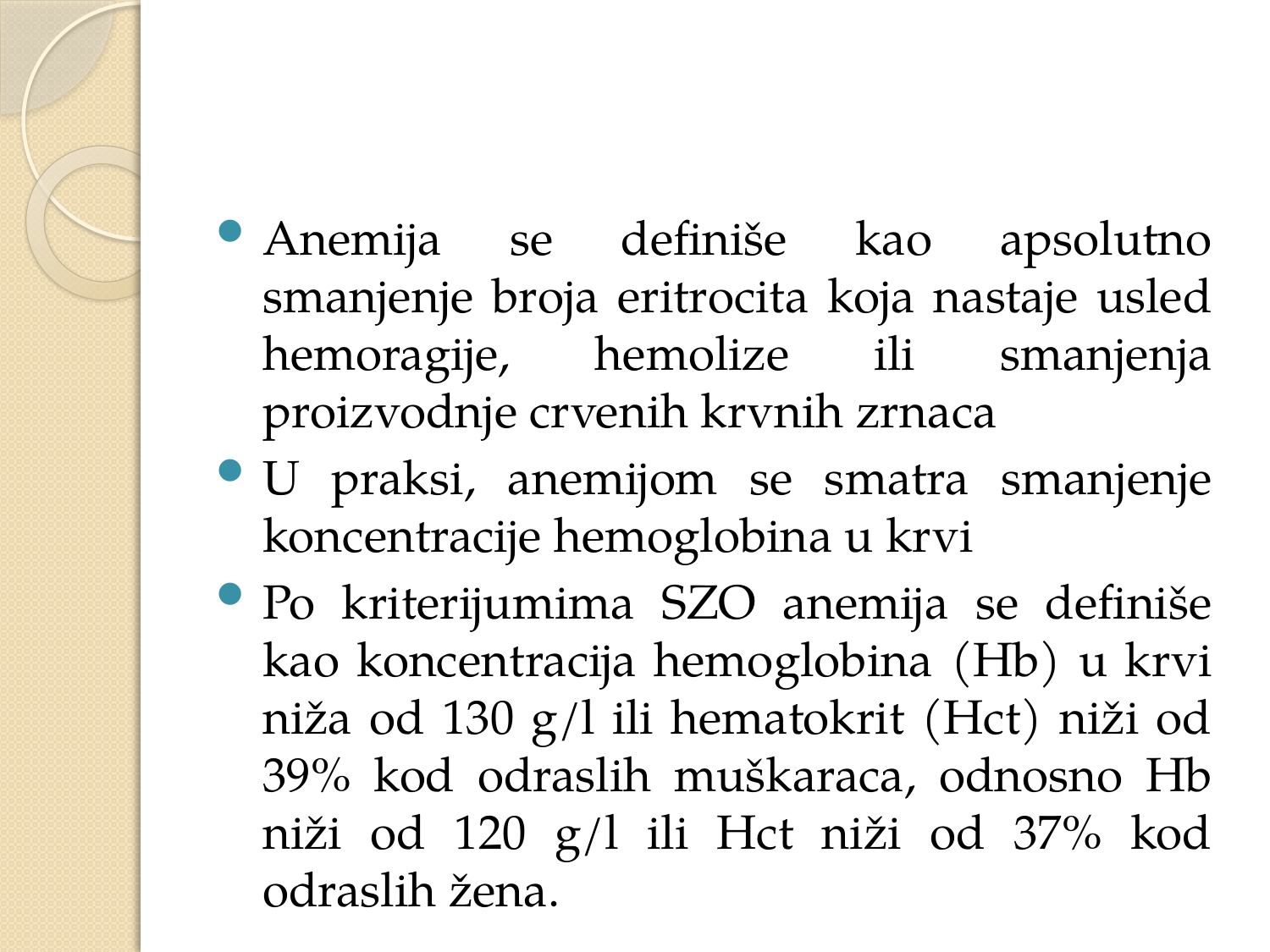

#
Anemija se definiše kao apsolutno smanjenje broja eritrocita koja nastaje usled hemoragije, hemolize ili smanjenja proizvodnje crvenih krvnih zrnaca
U praksi, anemijom se smatra smanjenje koncentracije hemoglobina u krvi
Po kriterijumima SZO anemija se definiše kao koncentracija hemoglobina (Hb) u krvi niža od 130 g/l ili hematokrit (Hct) niži od 39% kod odraslih muškaraca, odnosno Hb niži od 120 g/l ili Hct niži od 37% kod odraslih žena.